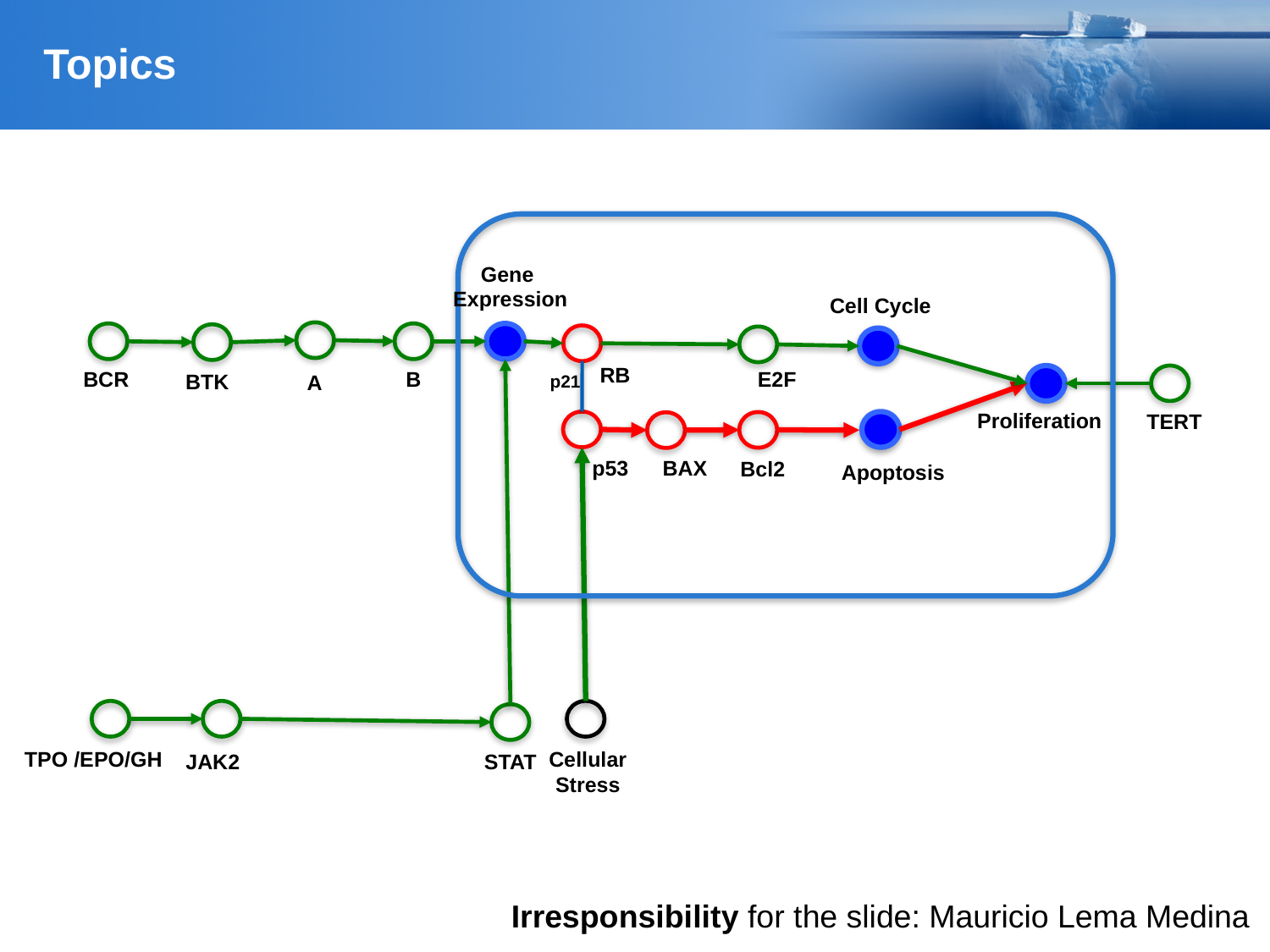

# Topics

Gene
Expression
Cell Cycle

RB
B
E2F
BCR
BTK
A
p21

Proliferation
TERT

p53
BAX
Bcl2
Apoptosis

TPO /EPO/GH
Cellular
Stress
JAK2
STAT
Irresponsibility for the slide: Mauricio Lema Medina